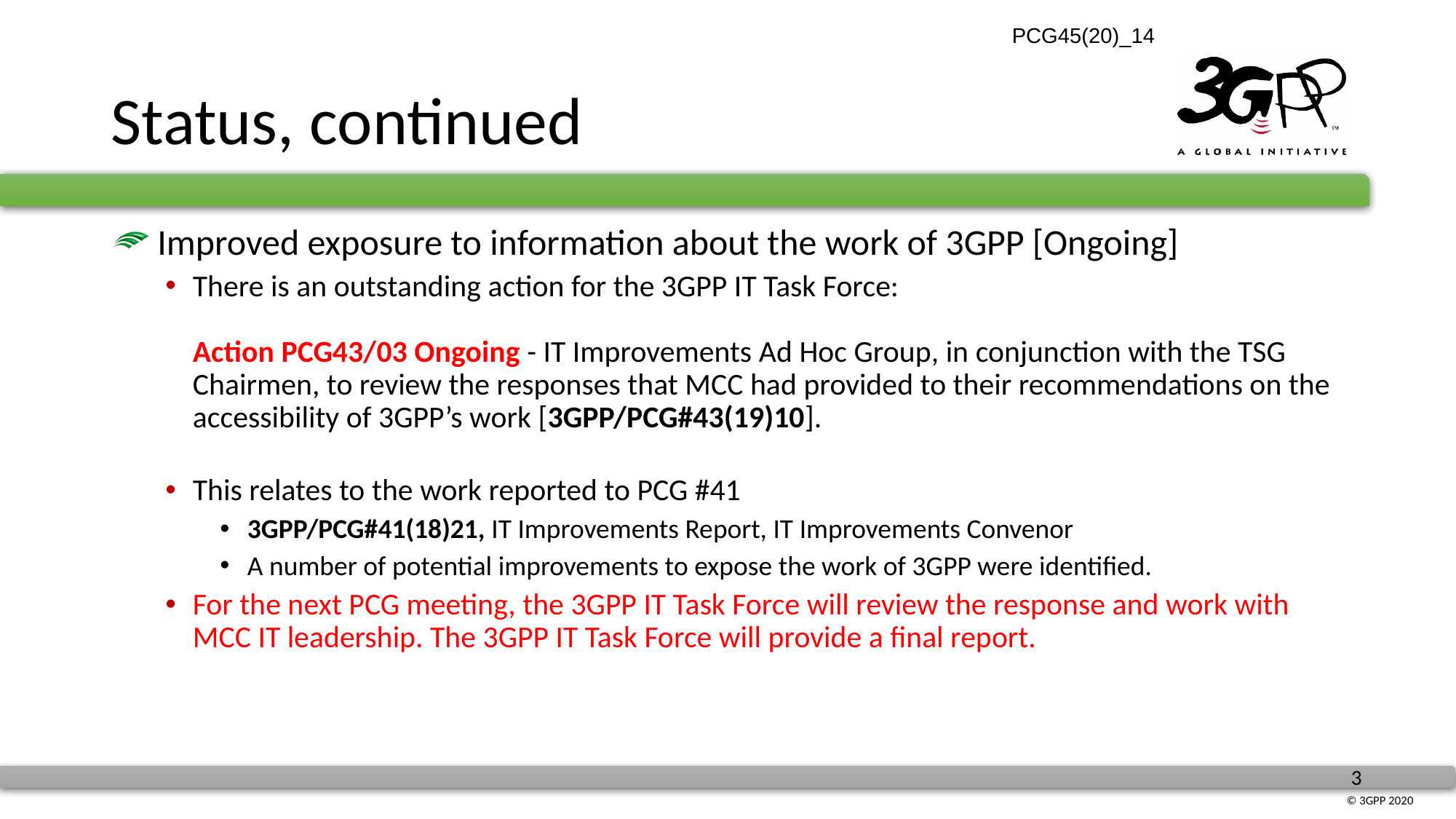

# Status, continued
 Improved exposure to information about the work of 3GPP [Ongoing]
There is an outstanding action for the 3GPP IT Task Force:
Action PCG43/03 Ongoing - IT Improvements Ad Hoc Group, in conjunction with the TSG Chairmen, to review the responses that MCC had provided to their recommendations on the accessibility of 3GPP’s work [3GPP/PCG#43(19)10].
This relates to the work reported to PCG #41
3GPP/PCG#41(18)21, IT Improvements Report, IT Improvements Convenor
A number of potential improvements to expose the work of 3GPP were identified.
For the next PCG meeting, the 3GPP IT Task Force will review the response and work with MCC IT leadership. The 3GPP IT Task Force will provide a final report.